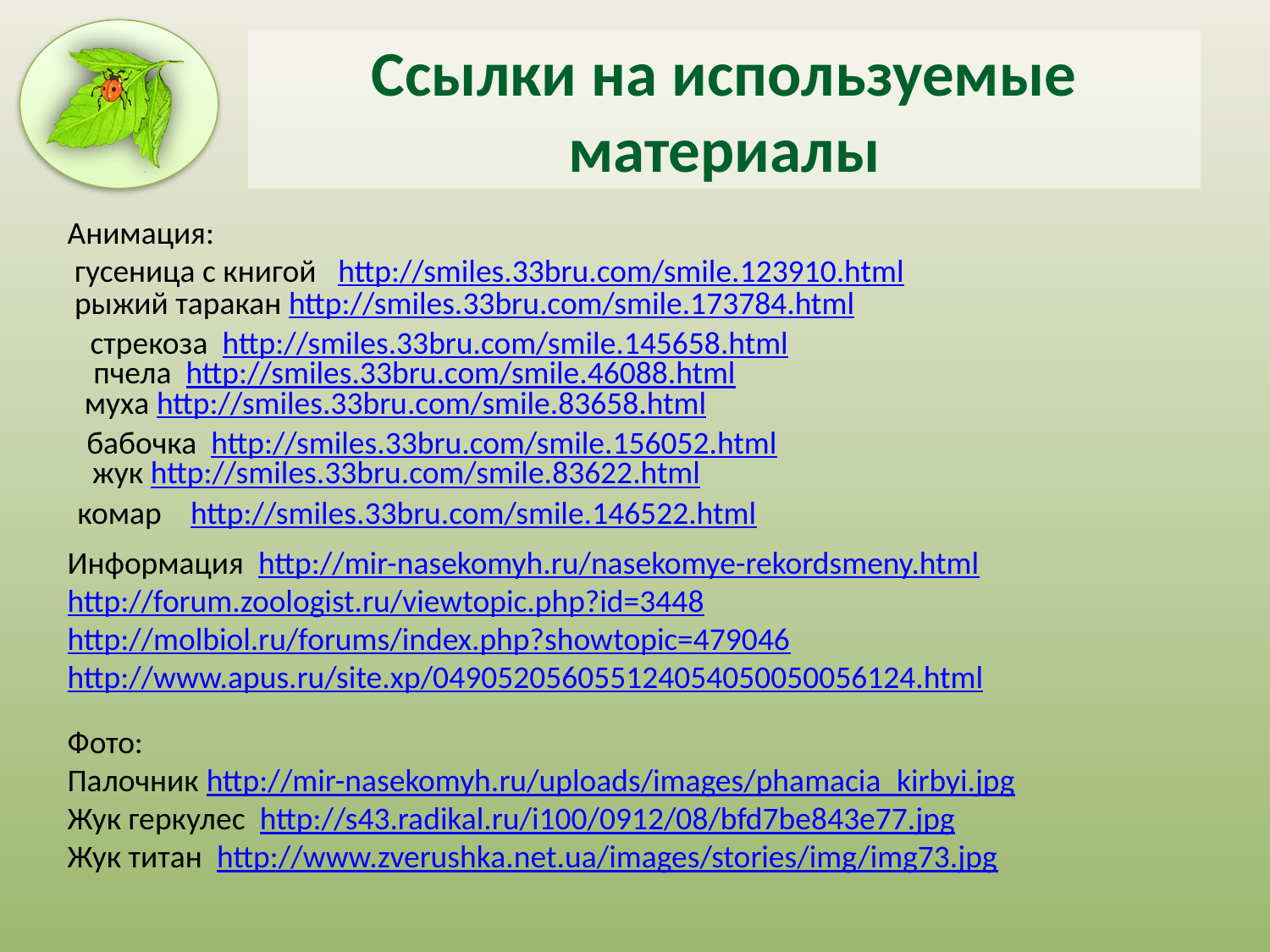

# Ссылки на используемые материалы
Анимация:
 гусеница с книгой   http://smiles.33bru.com/smile.123910.html

 рыжий таракан http://smiles.33bru.com/smile.173784.html

  стрекоза  http://smiles.33bru.com/smile.145658.html

  пчела  http://smiles.33bru.com/smile.46088.html

 муха http://smiles.33bru.com/smile.83658.html

 бабочка  http://smiles.33bru.com/smile.156052.html

жук http://smiles.33bru.com/smile.83622.html

комар    http://smiles.33bru.com/smile.146522.html

Информация  http://mir-nasekomyh.ru/nasekomye-rekordsmeny.html
http://forum.zoologist.ru/viewtopic.php?id=3448
http://molbiol.ru/forums/index.php?showtopic=479046
http://www.apus.ru/site.xp/049052056055124054050050056124.html
Фото:
Палочник http://mir-nasekomyh.ru/uploads/images/phamacia_kirbyi.jpg
Жук геркулес  http://s43.radikal.ru/i100/0912/08/bfd7be843e77.jpg
Жук титан  http://www.zverushka.net.ua/images/stories/img/img73.jpg